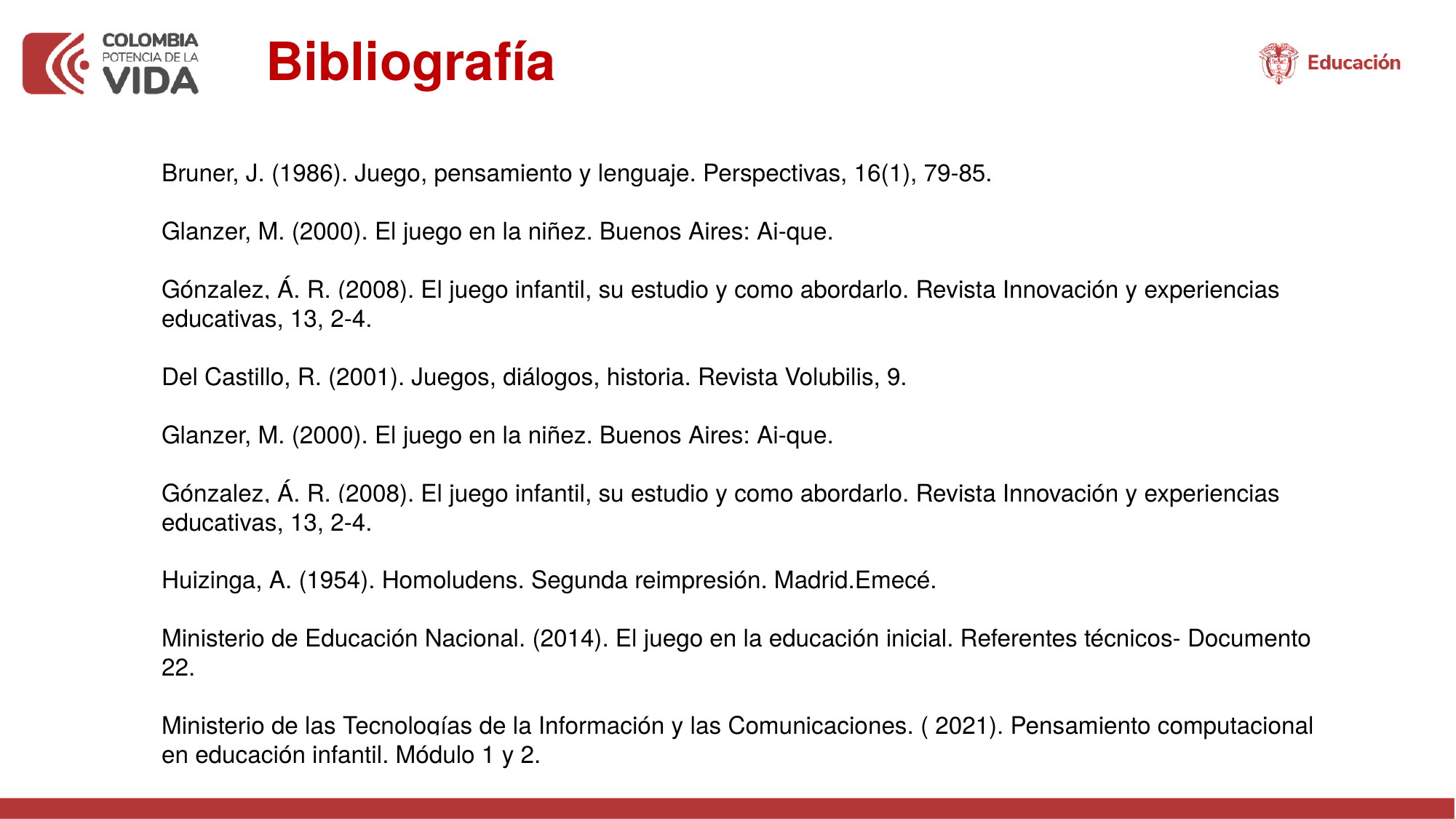

Bibliografía
# Bruner, J. (1986). Juego, pensamiento y lenguaje. Perspectivas, 16(1), 79-85. Glanzer, M. (2000). El juego en la niñez. Buenos Aires: Ai-que.   Gónzalez, Á. R. (2008). El juego infantil, su estudio y como abordarlo. Revista Innovación y experiencias educativas, 13, 2-4. Del Castillo, R. (2001). Juegos, diálogos, historia. Revista Volubilis, 9.   Glanzer, M. (2000). El juego en la niñez. Buenos Aires: Ai-que.   Gónzalez, Á. R. (2008). El juego infantil, su estudio y como abordarlo. Revista Innovación y experiencias educativas, 13, 2-4. Huizinga, A. (1954). Homoludens. Segunda reimpresión. Madrid.Emecé. Ministerio de Educación Nacional. (2014). El juego en la educación inicial. Referentes técnicos- Documento 22. Ministerio de las Tecnologías de la Información y las Comunicaciones. ( 2021). Pensamiento computacional en educación infantil. Módulo 1 y 2.